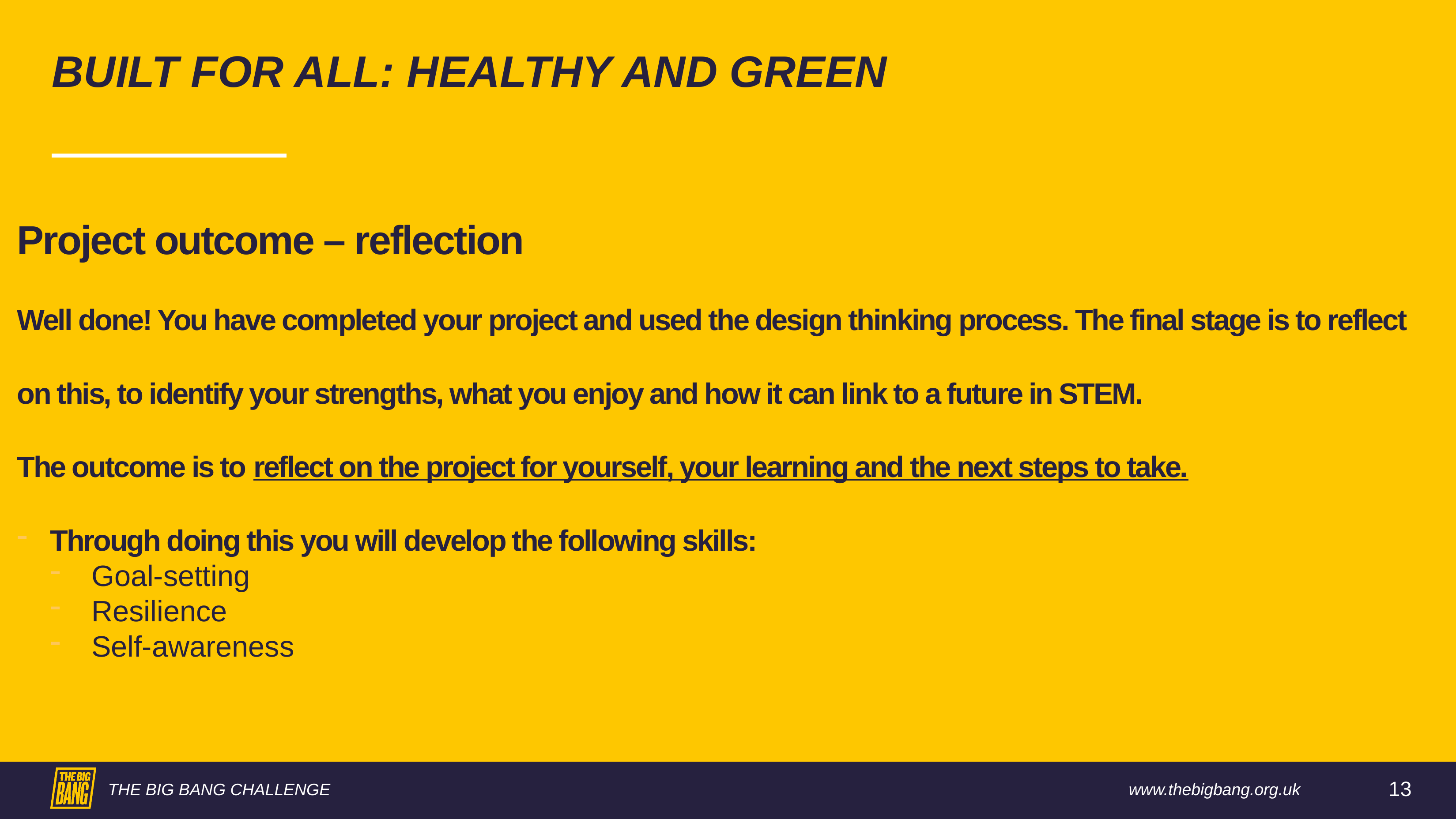

BUILT FOR ALL: HEALTHY AND GREEN

Project outcome – reflection
Well done! You have completed your project and used the design thinking process. The final stage is to reflect on this, to identify your strengths, what you enjoy and how it can link to a future in STEM.
The outcome is to reflect on the project for yourself, your learning and the next steps to take.
Through doing this you will develop the following skills:
Goal-setting
Resilience
Self-awareness